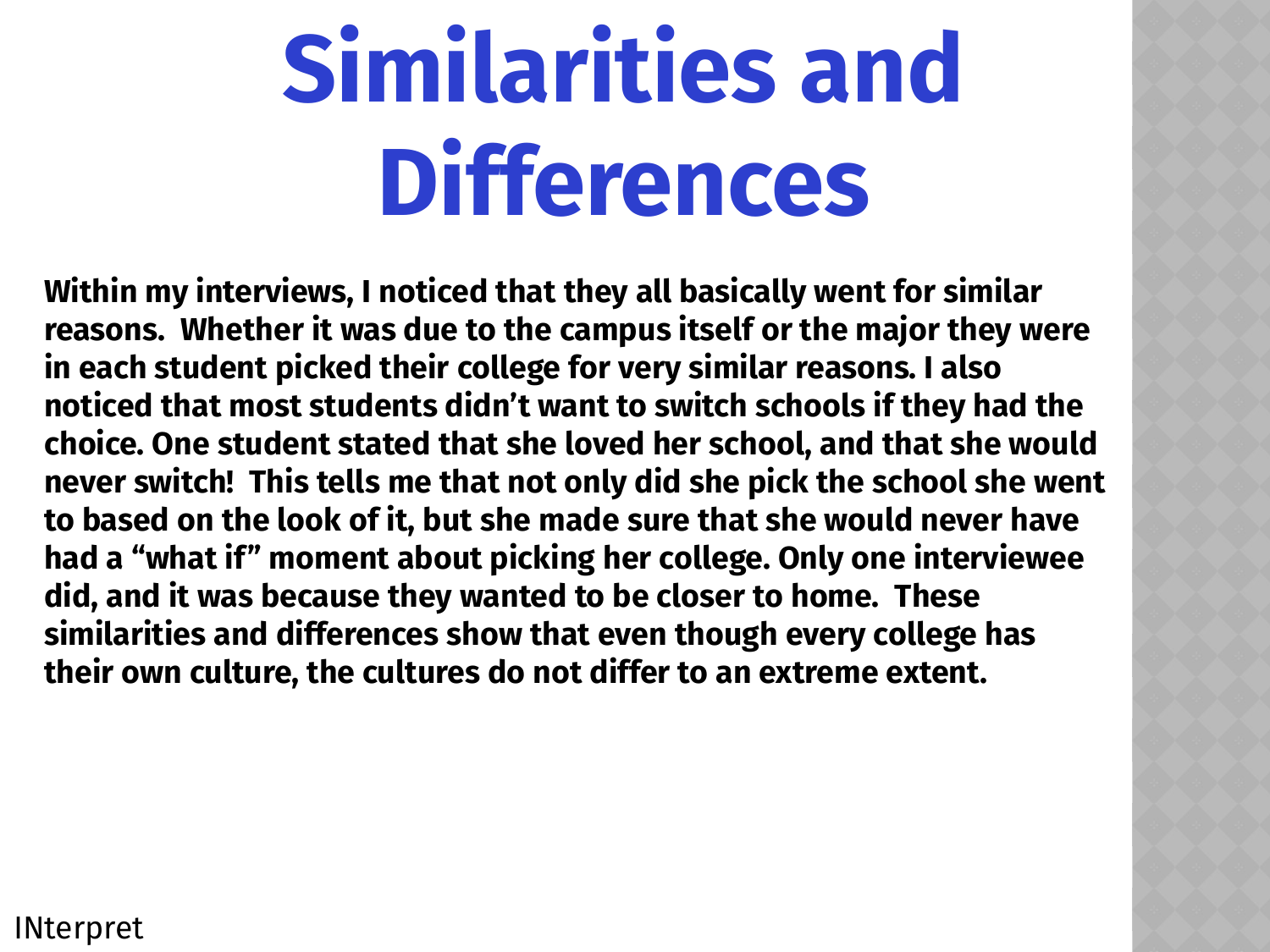

Similarities and
Differences
Within my interviews, I noticed that they all basically went for similar reasons.  Whether it was due to the campus itself or the major they were in each student picked their college for very similar reasons. I also noticed that most students didn’t want to switch schools if they had the choice. One student stated that she loved her school, and that she would never switch!  This tells me that not only did she pick the school she went to based on the look of it, but she made sure that she would never have had a “what if” moment about picking her college. Only one interviewee did, and it was because they wanted to be closer to home.  These similarities and differences show that even though every college has their own culture, the cultures do not differ to an extreme extent.
INterpret